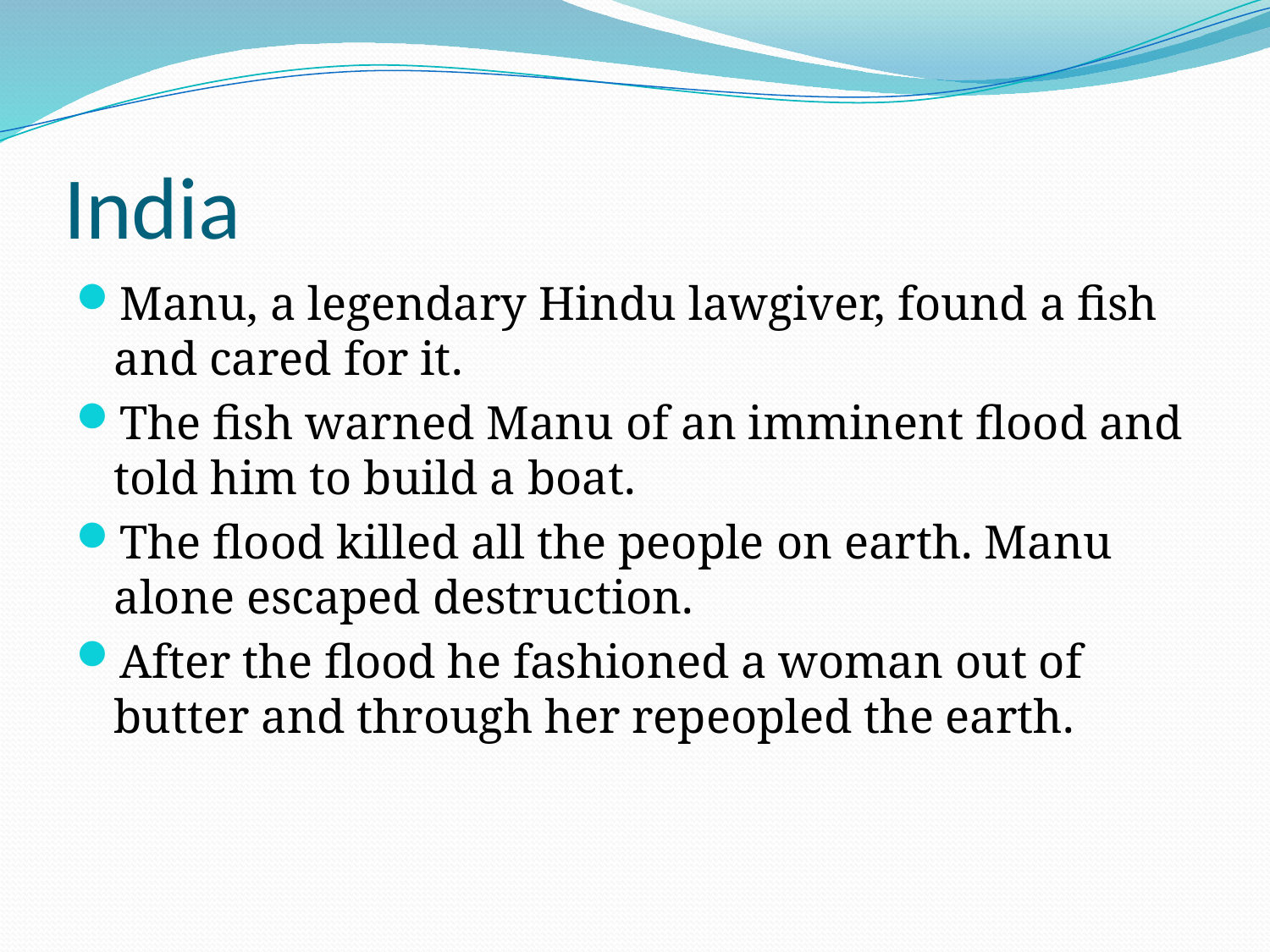

# India
Manu, a legendary Hindu lawgiver, found a fish and cared for it.
The fish warned Manu of an imminent flood and told him to build a boat.
The flood killed all the people on earth. Manu alone escaped destruction.
After the flood he fashioned a woman out of butter and through her repeopled the earth.